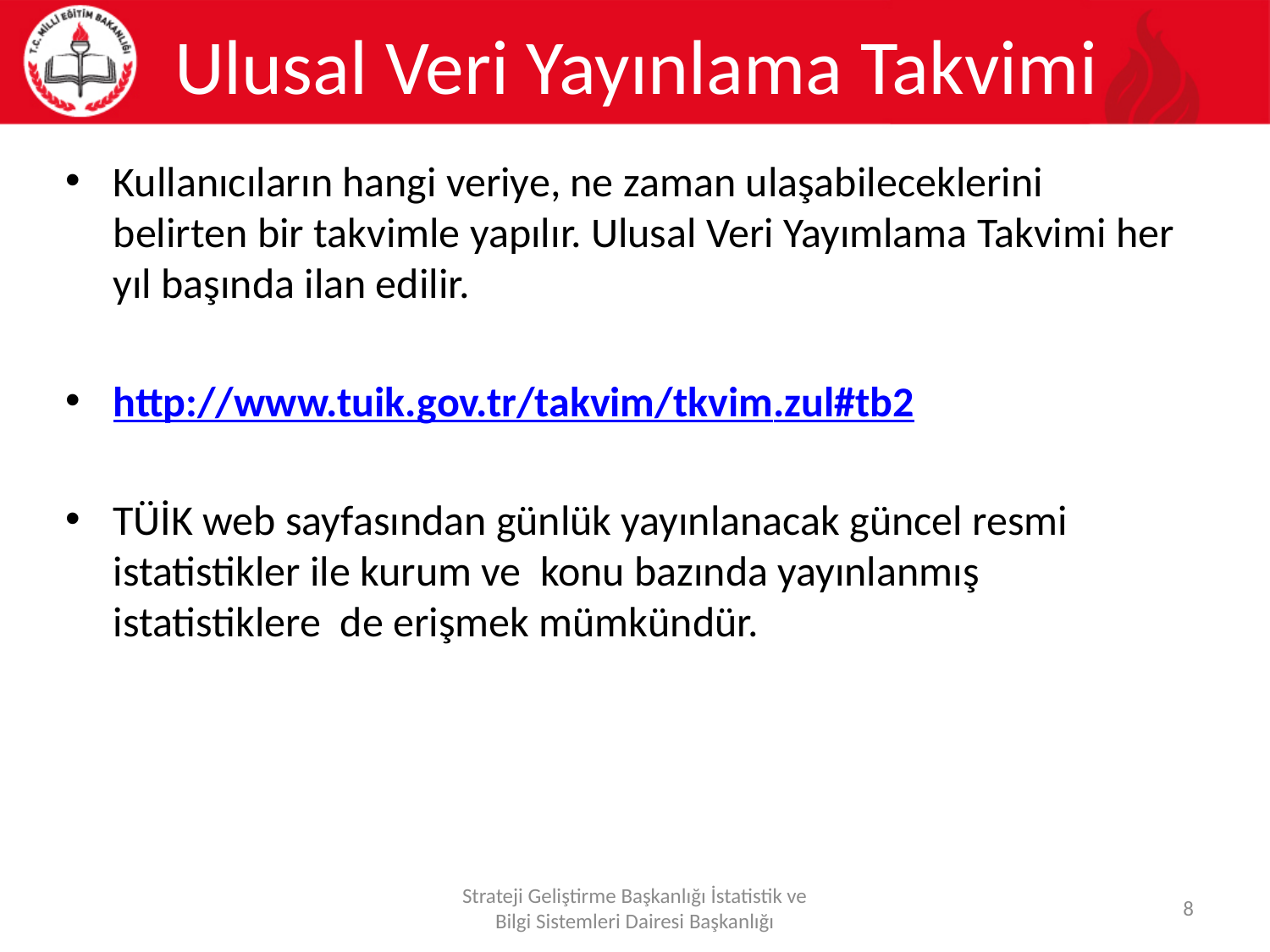

# Ulusal Veri Yayınlama Takvimi
Kullanıcıların hangi veriye, ne zaman ulaşabileceklerini belirten bir takvimle yapılır. Ulusal Veri Yayımlama Takvimi her yıl başında ilan edilir.

http://www.tuik.gov.tr/takvim/tkvim.zul#tb2

TÜİK web sayfasından günlük yayınlanacak güncel resmi istatistikler ile kurum ve  konu bazında yayınlanmış istatistiklere  de erişmek mümkündür.
Strateji Geliştirme Başkanlığı İstatistik ve Bilgi Sistemleri Dairesi Başkanlığı
8